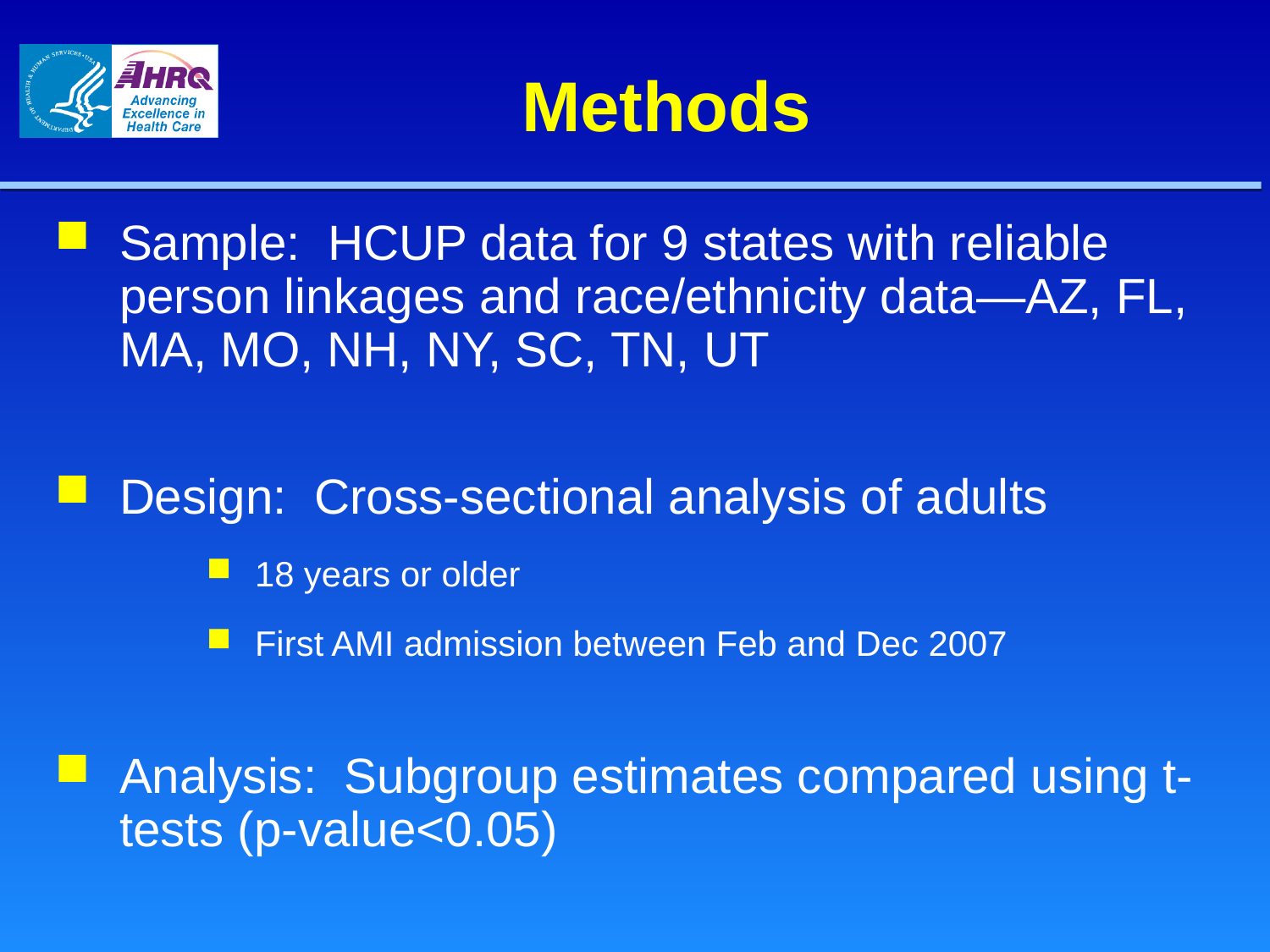

# Methods
Sample:  HCUP data for 9 states with reliable person linkages and race/ethnicity data—AZ, FL, MA, MO, NH, NY, SC, TN, UT

Design:  Cross-sectional analysis of adults
18 years or older
First AMI admission between Feb and Dec 2007

Analysis:  Subgroup estimates compared using t-tests (p-value<0.05)